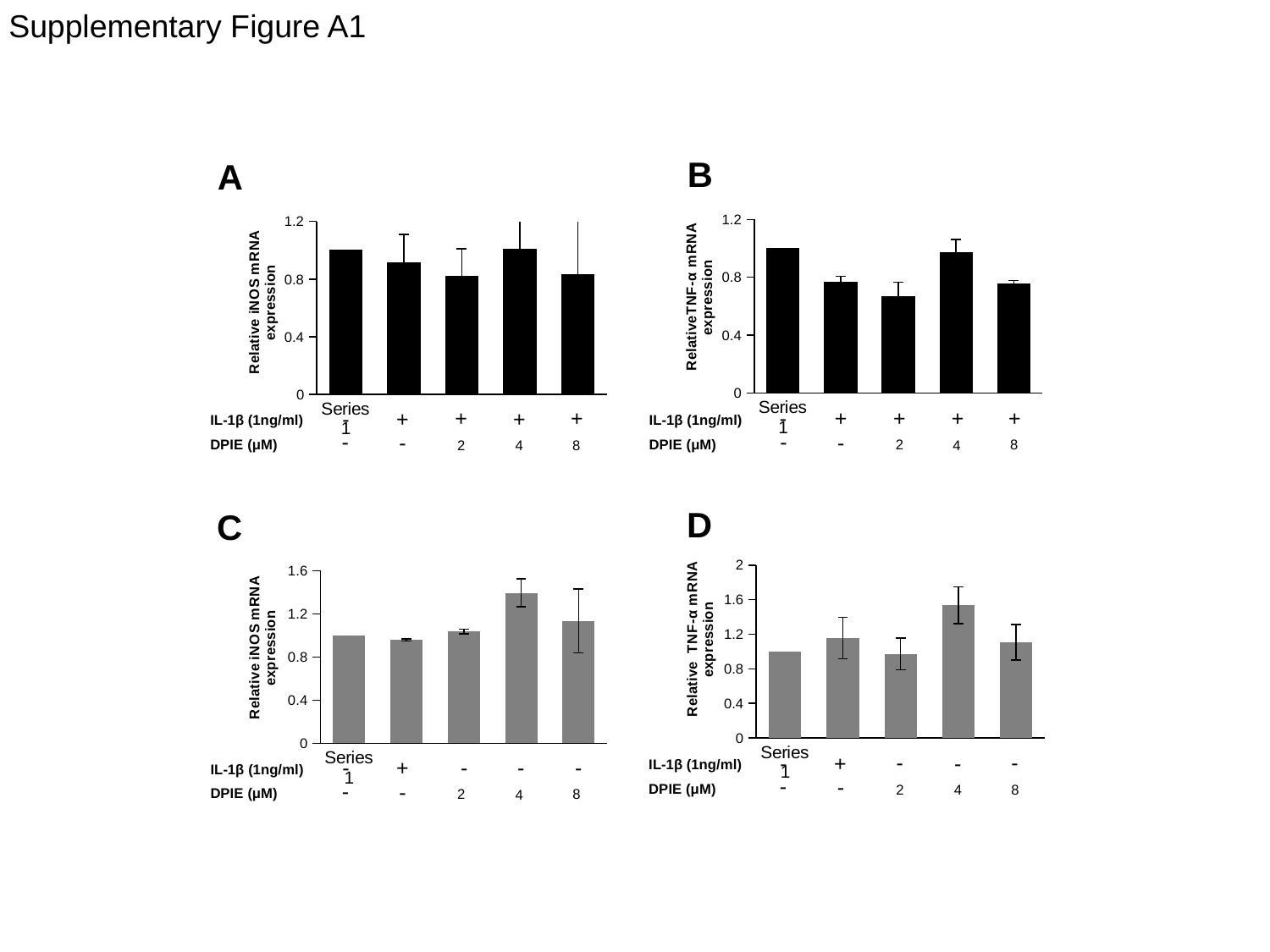

Supplementary Figure A1
B
A

### Chart

| Category | IL-1b (1ng/ml) + #5 |
|---|---|
|  | 1.0 |
|  | 0.763922334384483 |
|  | 0.6652098212247235 |
|  | 0.9730784303412079 |
|  | 0.7526386849481073 |

### Chart

| Category | IL-1b (1ng/ml) + #5 |
|---|---|
|  | 1.0 |
|  | 0.9130094026391518 |
|  | 0.8171457823456914 |
|  | 1.0087696413415443 |
|  | 0.8314955699192388 |
+
+
+
+
+
+
-
+
+
-
IL-1β (1ng/ml)
IL-1β (1ng/ml)
-
-
-
-
DPIE (μM)
DPIE (μM)
2
8
4
2
8
4
D
C

### Chart

| Category | #5 alone |
|---|---|
|  | 1.0 |
|  | 1.156671277778803 |
|  | 0.972625102492298 |
|  | 1.5341006715962346 |
|  | 1.1080942742475635 |

### Chart

| Category | #5 alone |
|---|---|
|  | 1.0 |
|  | 0.9579416619632931 |
|  | 1.036514215633089 |
|  | 1.3940410227586766 |
|  | 1.1340459519316406 |
-
-
+
-
-
-
-
+
-
-
IL-1β (1ng/ml)
IL-1β (1ng/ml)
-
-
-
-
DPIE (μM)
2
8
4
DPIE (μM)
2
8
4